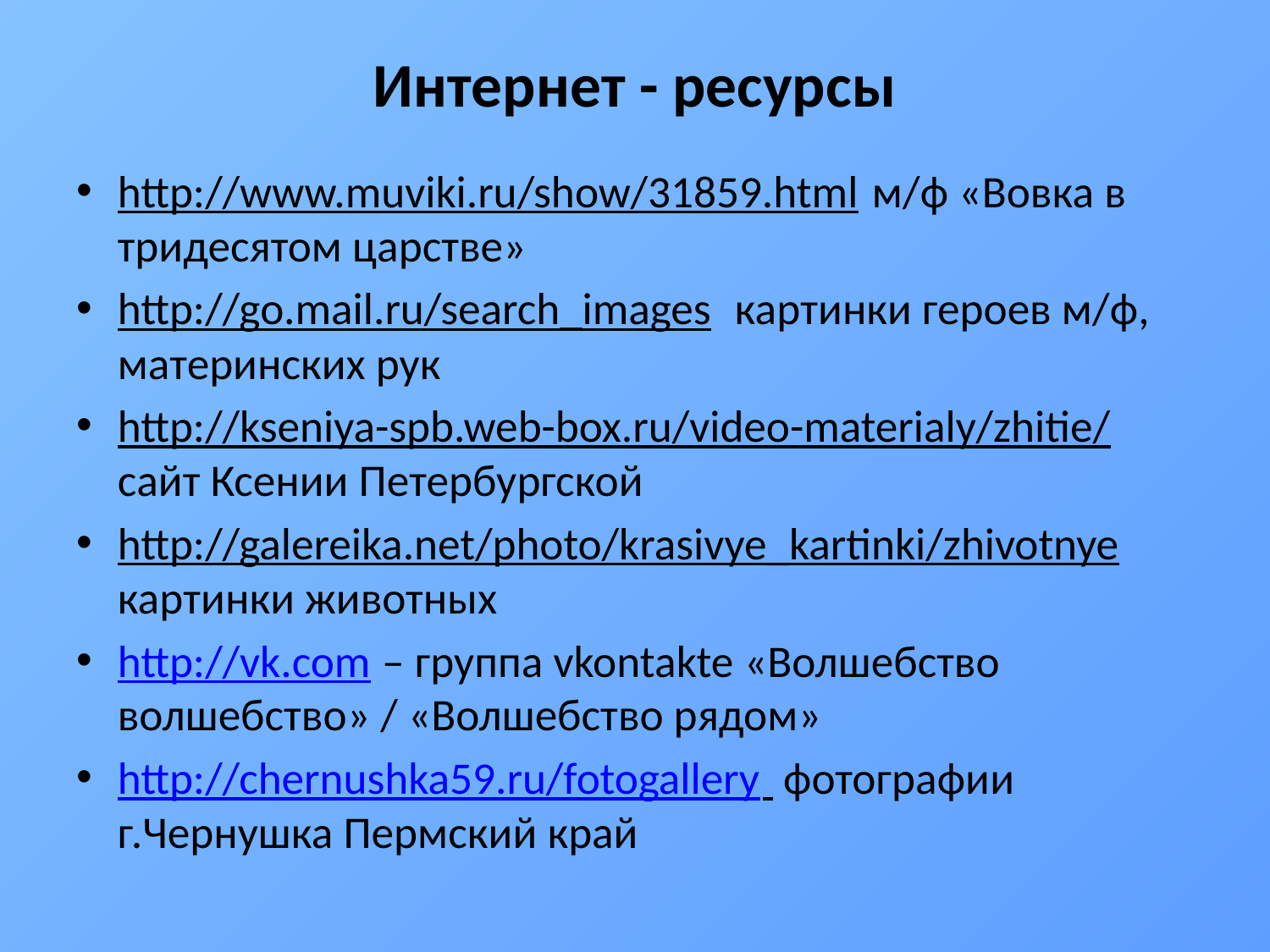

# Интернет - ресурсы
http://www.muviki.ru/show/31859.html м/ф «Вовка в тридесятом царстве»
http://go.mail.ru/search_images  картинки героев м/ф, материнских рук
http://kseniya-spb.web-box.ru/video-materialy/zhitie/ сайт Ксении Петербургской
http://galereika.net/photo/krasivye_kartinki/zhivotnye картинки животных
http://vk.com – группа vkontakte «Волшебство волшебство» / «Волшебство рядом»
http://chernushka59.ru/fotogallery  фотографии г.Чернушка Пермский край